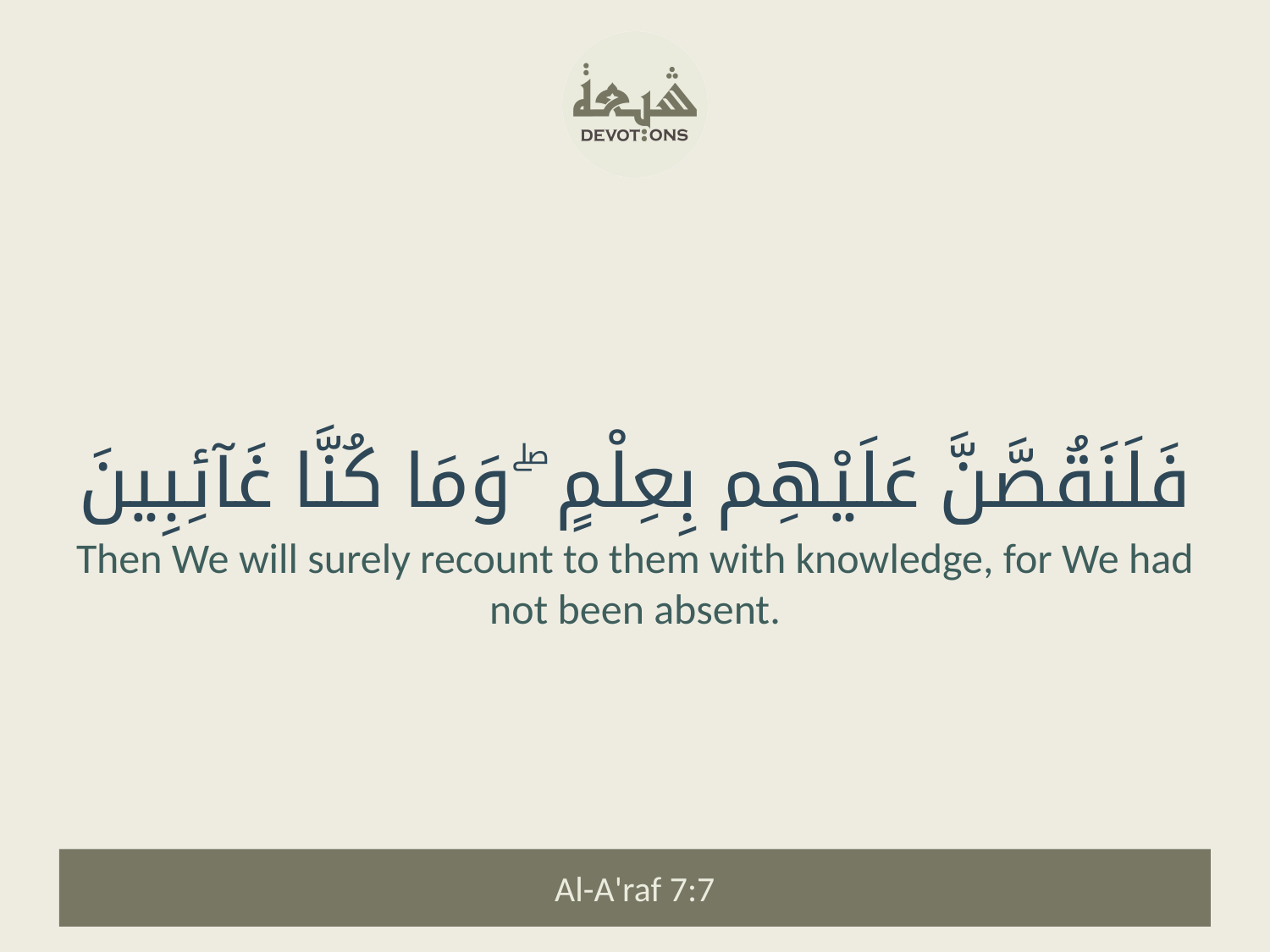

فَلَنَقُصَّنَّ عَلَيْهِم بِعِلْمٍ ۖ وَمَا كُنَّا غَآئِبِينَ
Then We will surely recount to them with knowledge, for We had not been absent.
Al-A'raf 7:7